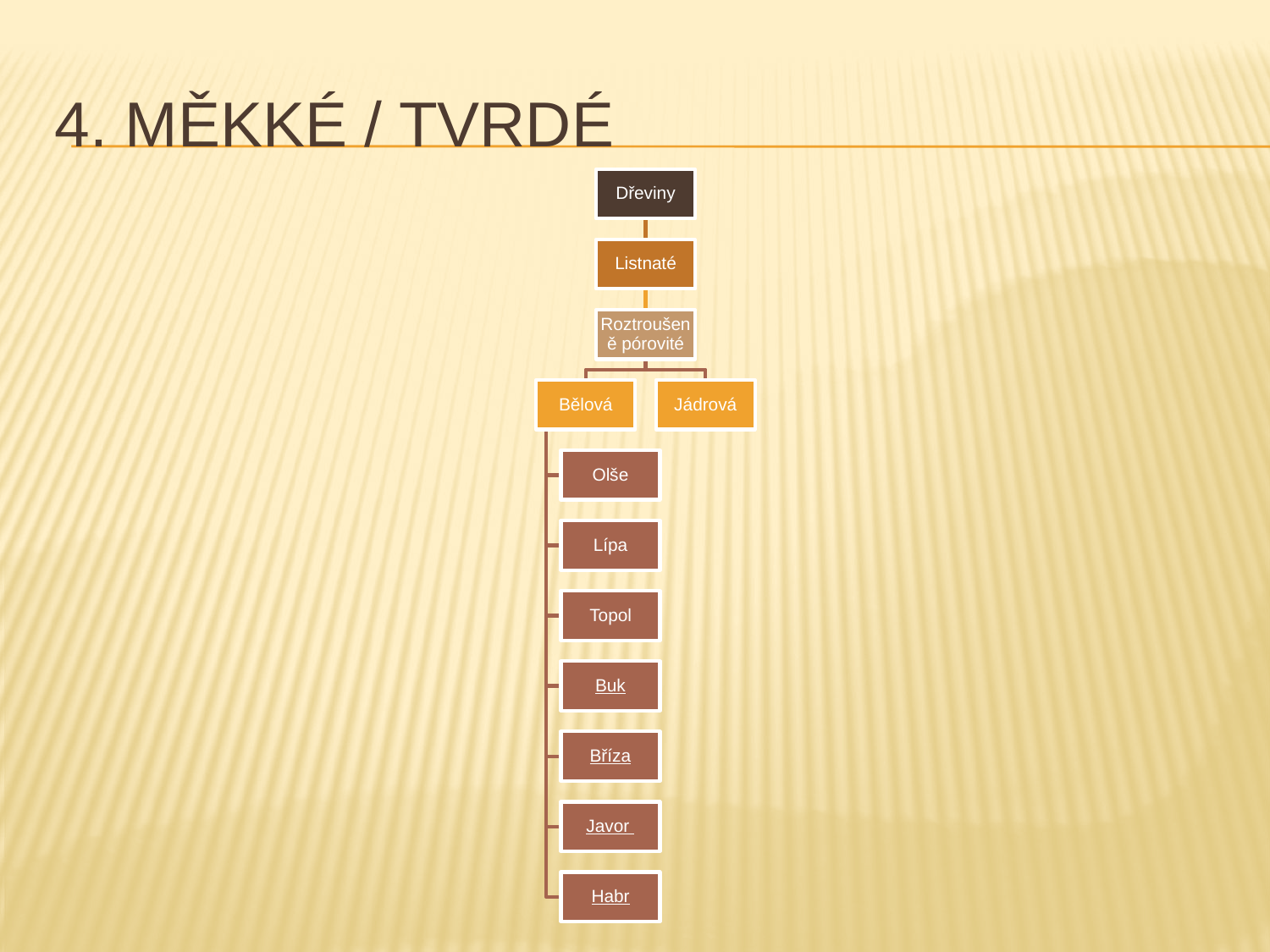

# 4. Měkké / Tvrdé
Dřeviny
Listnaté
Roztroušeně pórovité
Bělová
Olše
Lípa
Topol
Buk
Bříza
Javor
Habr
Jádrová